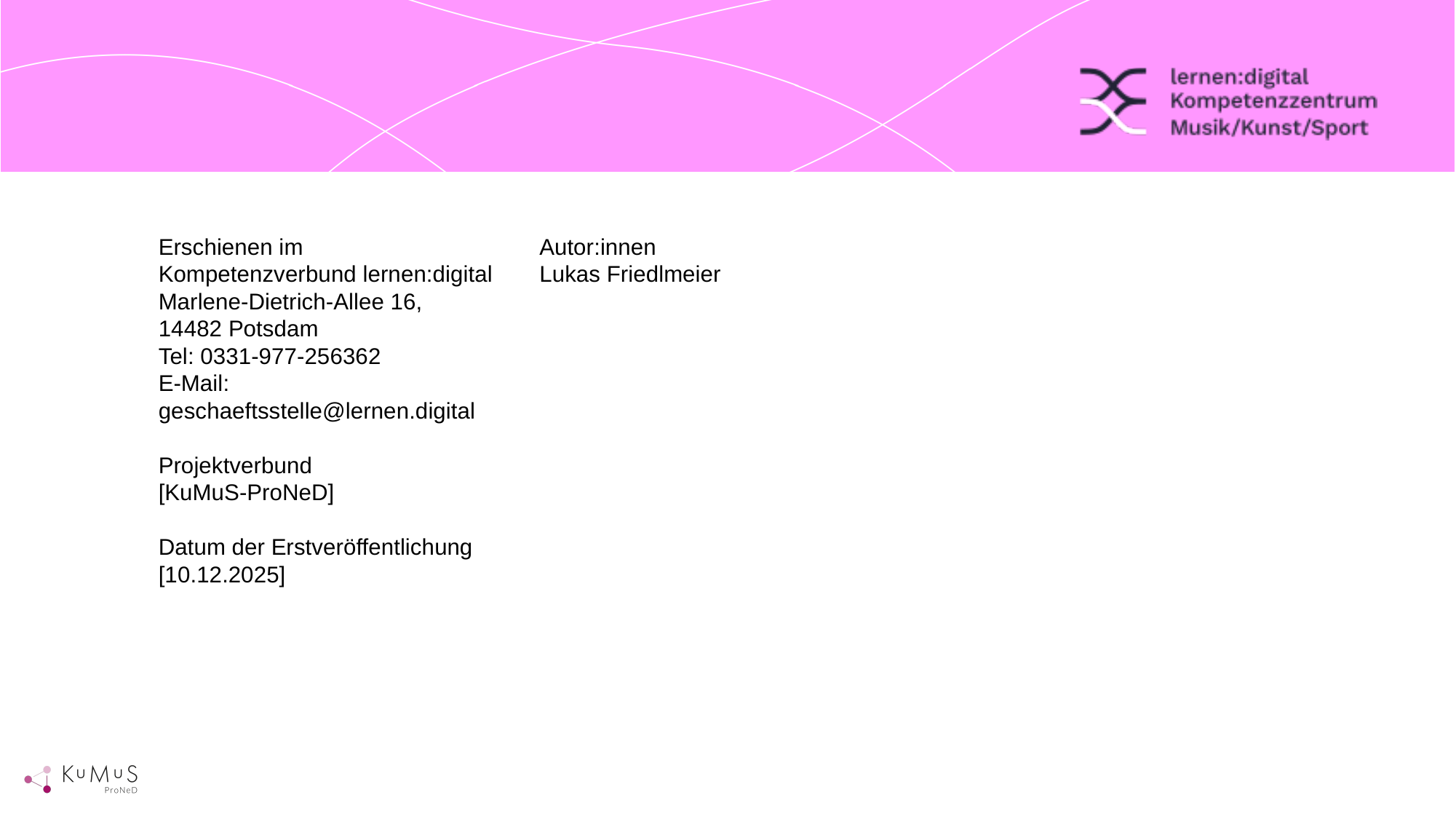

Erschienen im
Kompetenzverbund lernen:digital
Marlene-Dietrich-Allee 16,
14482 Potsdam
Tel: 0331-977-256362
E-Mail: geschaeftsstelle@lernen.digital

Projektverbund
[KuMuS-ProNeD]
Datum der Erstveröffentlichung
[10.12.2025]

Autor:innen
Lukas Friedlmeier